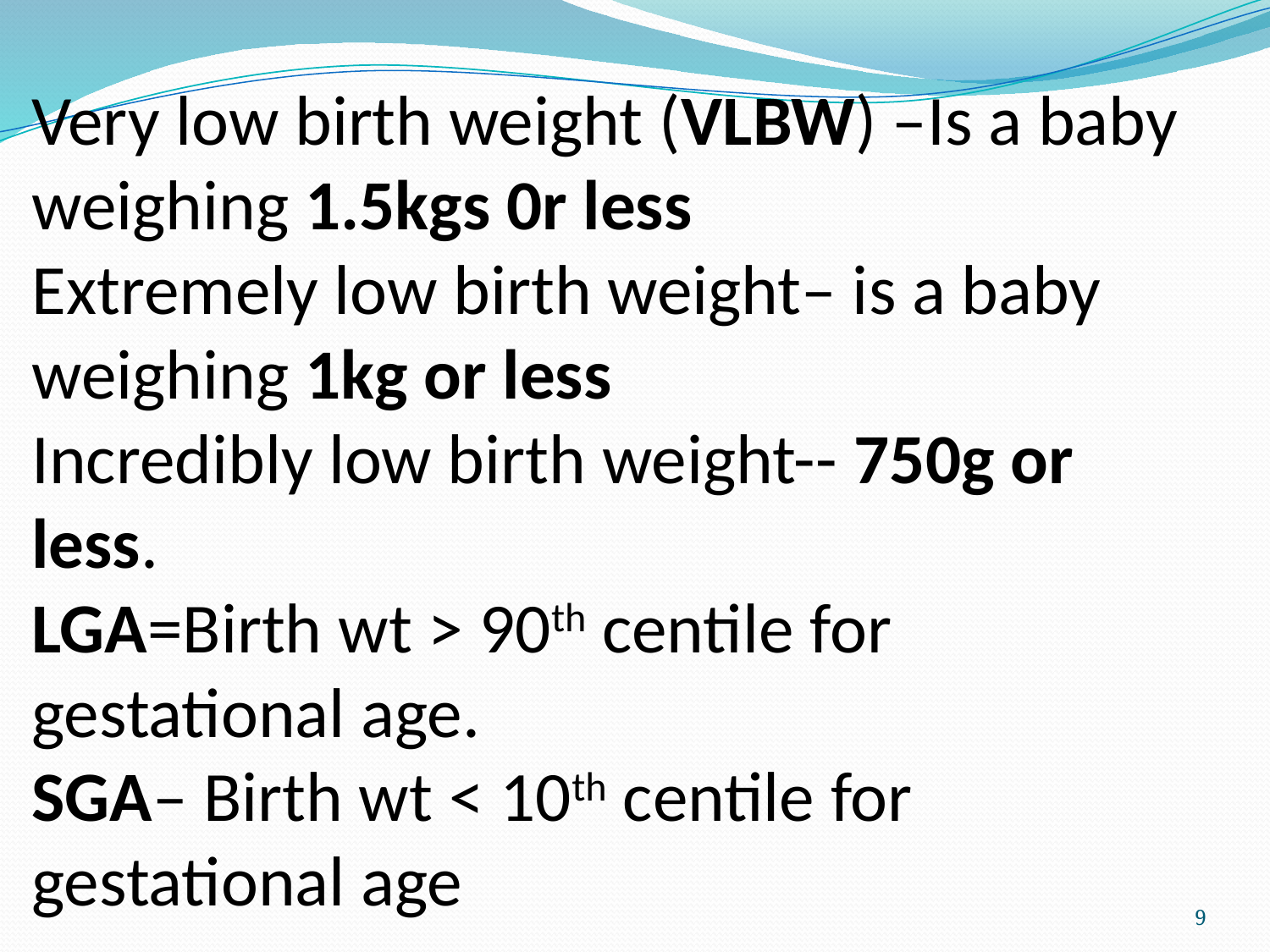

# Very low birth weight (VLBW) –Is a baby weighing 1.5kgs 0r less Extremely low birth weight– is a baby weighing 1kg or less Incredibly low birth weight-- 750g or less. LGA=Birth wt > 90th centile for gestational age. SGA– Birth wt < 10th centile for gestational age
9